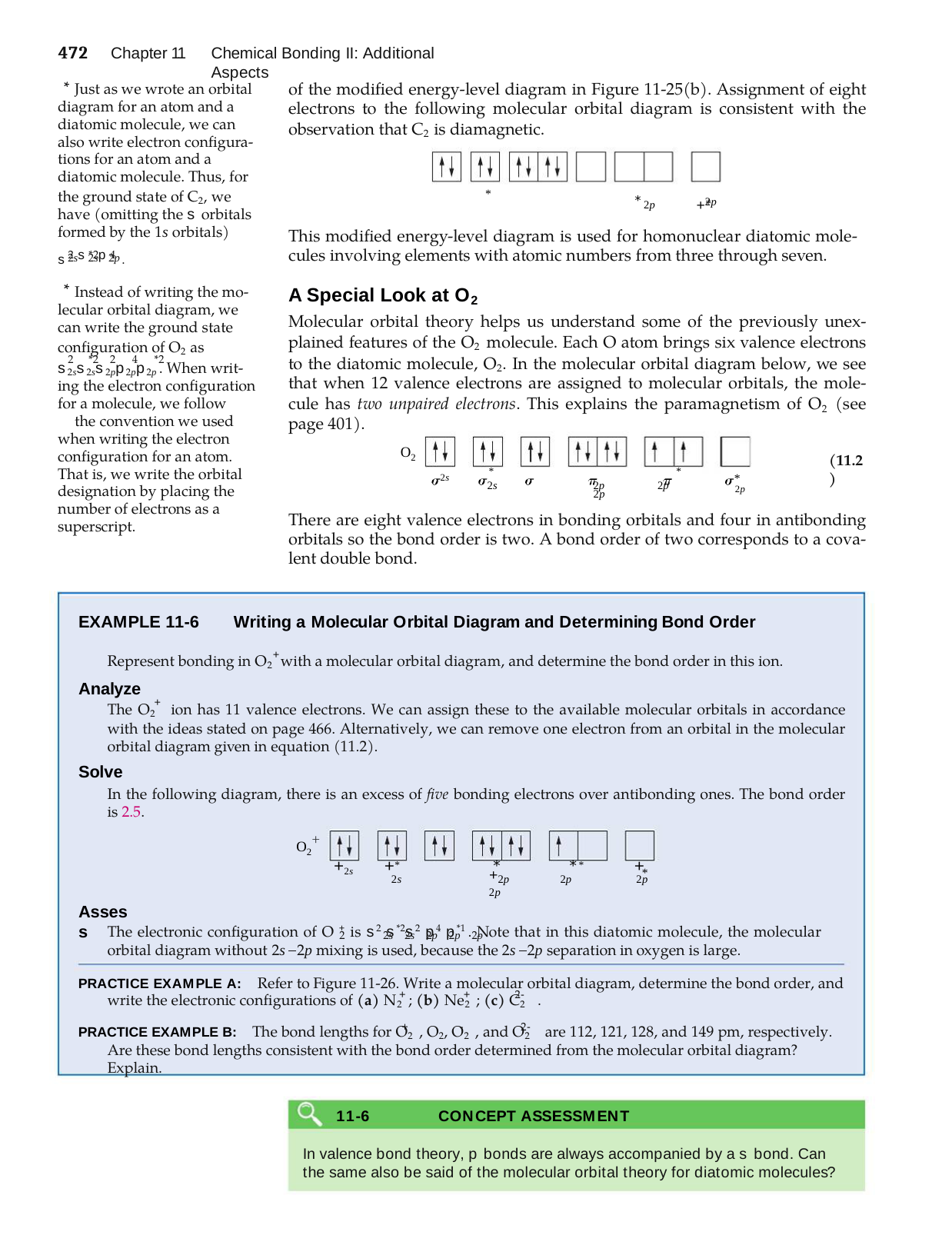

472	Chapter 11
Chemical Bonding II: Additional Aspects
of the modified energy-level diagram in Figure 11-25(b). Assignment of eight electrons to the following molecular orbital diagram is consistent with the observation that C2 is diamagnetic.
*
Just as we wrote an orbital diagram for an atom and a diatomic molecule, we can also write electron configura- tions for an atom and a diatomic molecule. Thus, for the ground state of C2, we have (omitting the s orbitals formed by the 1s orbitals)
*
+*
*2p
2p
This modified energy-level diagram is used for homonuclear diatomic mole- cules involving elements with atomic numbers from three through seven.
s2     *2    4  .
2ss2sp2p
A Special Look at O2
Molecular orbital theory helps us understand some of the previously unex- plained features of the O2  molecule. Each O atom brings six valence electrons to the diatomic molecule, O2. In the molecular orbital diagram below, we see that when 12 valence electrons are assigned to molecular orbitals, the mole- cule has two unpaired electrons. This explains the paramagnetism of O2  (see page 401).
*
Instead of writing the mo- lecular orbital diagram, we can write the ground state configuration of O2 as s2ss2ss2pp2pp2p . When writ- ing the electron configuration for a molecule, we follow
the convention we used when writing the electron configuration for an atom. That is, we write the orbital designation by placing the number of electrons as a superscript.
2     *2    2	4	*2
O2
(11.2)
   2s	   *	   	   	   *
2s	2p	2p	2p
*
   2p

There are eight valence electrons in bonding orbitals and four in antibonding orbitals so the bond order is two. A bond order of two corresponds to a cova- lent double bond.
EXAMPLE 11-6	Writing a Molecular Orbital Diagram and Determining Bond Order
+
Represent bonding in O2   with a molecular orbital diagram, and determine the bond order in this ion.
Analyze
The O2    ion has 11 valence electrons. We can assign these to the available molecular orbitals in accordance with the ideas stated on page 466. Alternatively, we can remove one electron from an orbital in the molecular orbital diagram given in equation (11.2).
Solve
In the following diagram, there is an excess of five bonding electrons over antibonding ones. The bond order is 2.5.
+
O2

+2s	+*	*	**	+
2s	+2p	2p	2p	2p
*
Assess
The electronic configuration of O +  is s2  s*2s2  p4  p*1 . Note that in this diatomic molecule, the molecular
2	2s    2s    2p    2p    2p
orbital diagram without 2s   2p mixing is used, because the 2s   2p separation in oxygen is large.

PRACTICE EXAMPLE A:    Refer to Figure 11-26. Write a molecular orbital diagram, determine the bond order, and write the electronic configurations of (a) N2  ; (b) Ne2  ; (c) C2     .
PRACTICE EXAMPLE B:    The bond lengths for O2  , O2, O2  , and O2      are 112, 121, 128, and 149 pm, respectively. Are these bond lengths consistent with the bond order determined from the molecular orbital diagram? Explain.

+	+	2-
+	-	2-
11-6	CONCEPT ASSESSMENT

In valence bond theory, p bonds are always accompanied by a s bond. Can the same also be said of the molecular orbital theory for diatomic molecules?